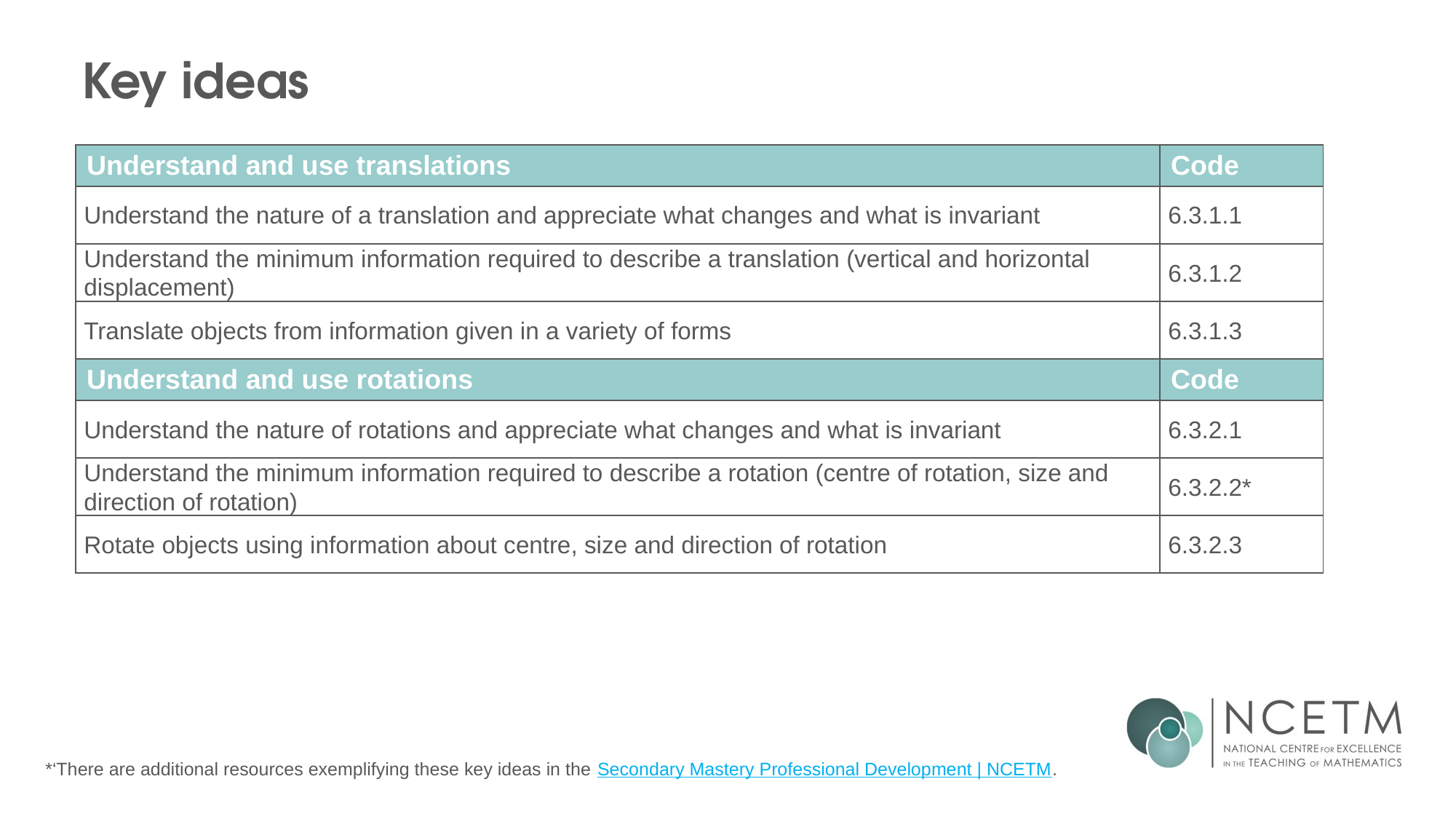

# Key ideas
| Understand and use translations | Code |
| --- | --- |
| Understand the nature of a translation and appreciate what changes and what is invariant | 6.3.1.1 |
| Understand the minimum information required to describe a translation (vertical and horizontal displacement) | 6.3.1.2 |
| Translate objects from information given in a variety of forms | 6.3.1.3 |
| Understand and use rotations | Code |
| Understand the nature of rotations and appreciate what changes and what is invariant | 6.3.2.1 |
| Understand the minimum information required to describe a rotation (centre of rotation, size and direction of rotation) | 6.3.2.2\* |
| Rotate objects using information about centre, size and direction of rotation | 6.3.2.3 |
*‘There are additional resources exemplifying these key ideas in the Secondary Mastery Professional Development | NCETM.